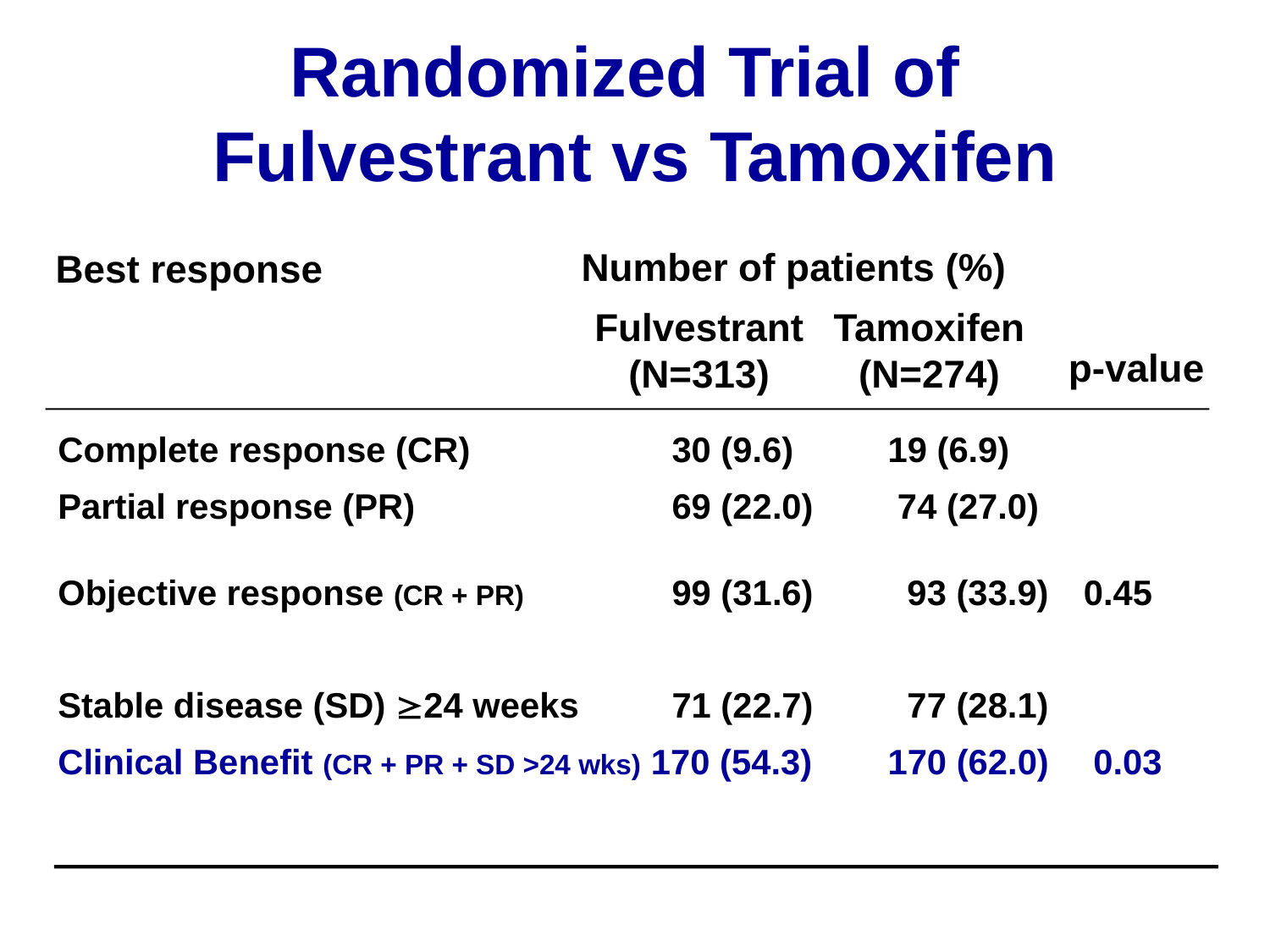

# Randomized Trial of Fulvestrant vs Tamoxifen
Number of patients (%)
Best response
Fulvestrant
(N=313)
Tamoxifen
(N=274)
p-value
Complete response (CR)	      30 (9.6)	 19 (6.9)
Partial response (PR)	      69 (22.0)	  74 (27.0)
Objective response (CR + PR)	      99 (31.6)	   93 (33.9)	 0.45

Stable disease (SD) ≥24 weeks  	      71 (22.7)	   77 (28.1)
Clinical Benefit (CR + PR + SD >24 wks) 170 (54.3)	 170 (62.0)	  0.03